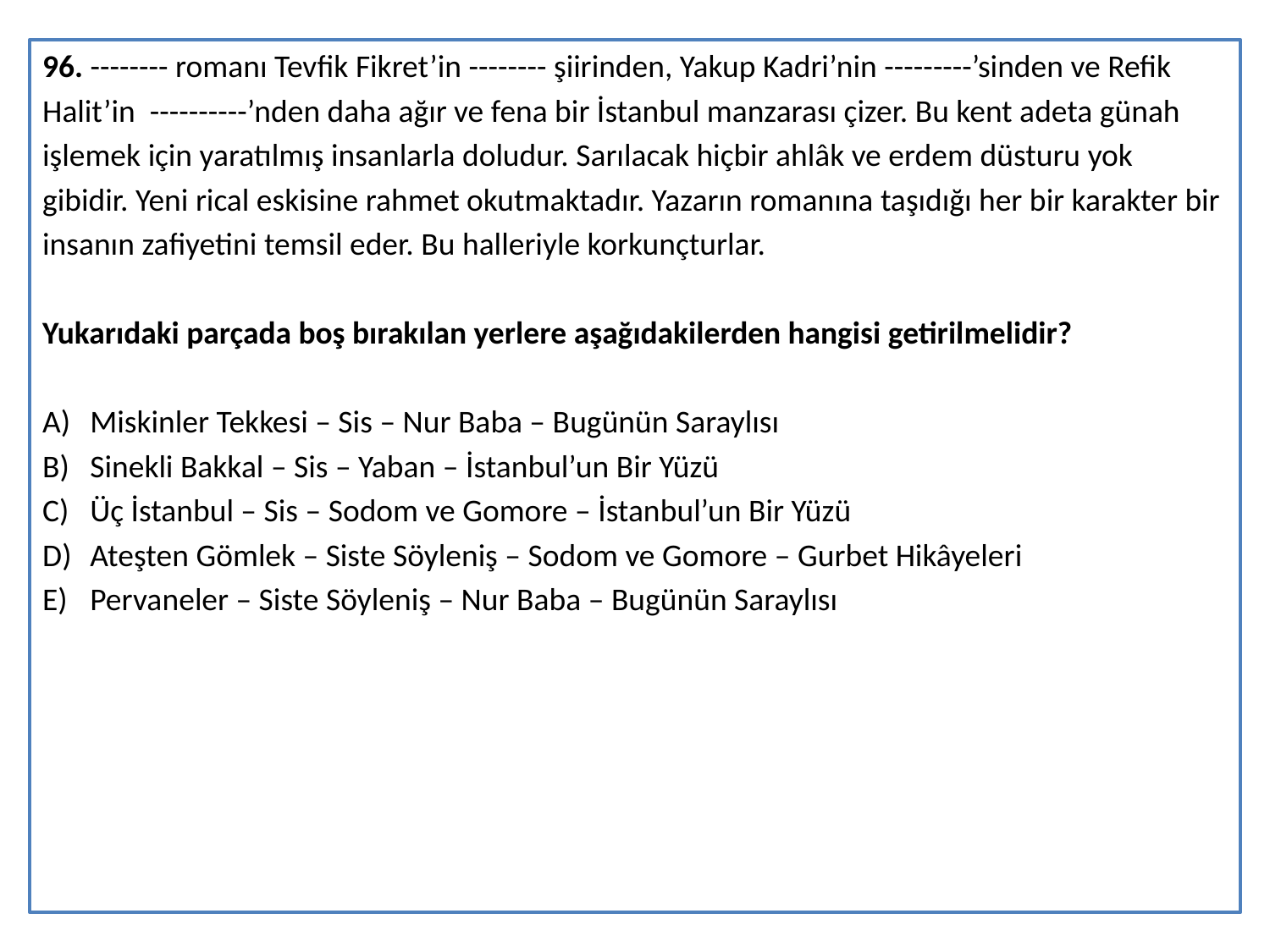

96. -------- romanı Tevfik Fikret’in -------- şiirinden, Yakup Kadri’nin ---------’sinden ve Refik
Halit’in  ----------’nden daha ağır ve fena bir İstanbul manzarası çizer. Bu kent adeta günah
işlemek için yaratılmış insanlarla doludur. Sarılacak hiçbir ahlâk ve erdem düsturu yok
gibidir. Yeni rical eskisine rahmet okutmaktadır. Yazarın romanına taşıdığı her bir karakter bir
insanın zafiyetini temsil eder. Bu halleriyle korkunçturlar.

Yukarıdaki parçada boş bırakılan yerlere aşağıdakilerden hangisi getirilmelidir?

Miskinler Tekkesi – Sis – Nur Baba – Bugünün Saraylısı
Sinekli Bakkal – Sis – Yaban – İstanbul’un Bir Yüzü
Üç İstanbul – Sis – Sodom ve Gomore – İstanbul’un Bir Yüzü
Ateşten Gömlek – Siste Söyleniş – Sodom ve Gomore – Gurbet Hikâyeleri
Pervaneler – Siste Söyleniş – Nur Baba – Bugünün Saraylısı